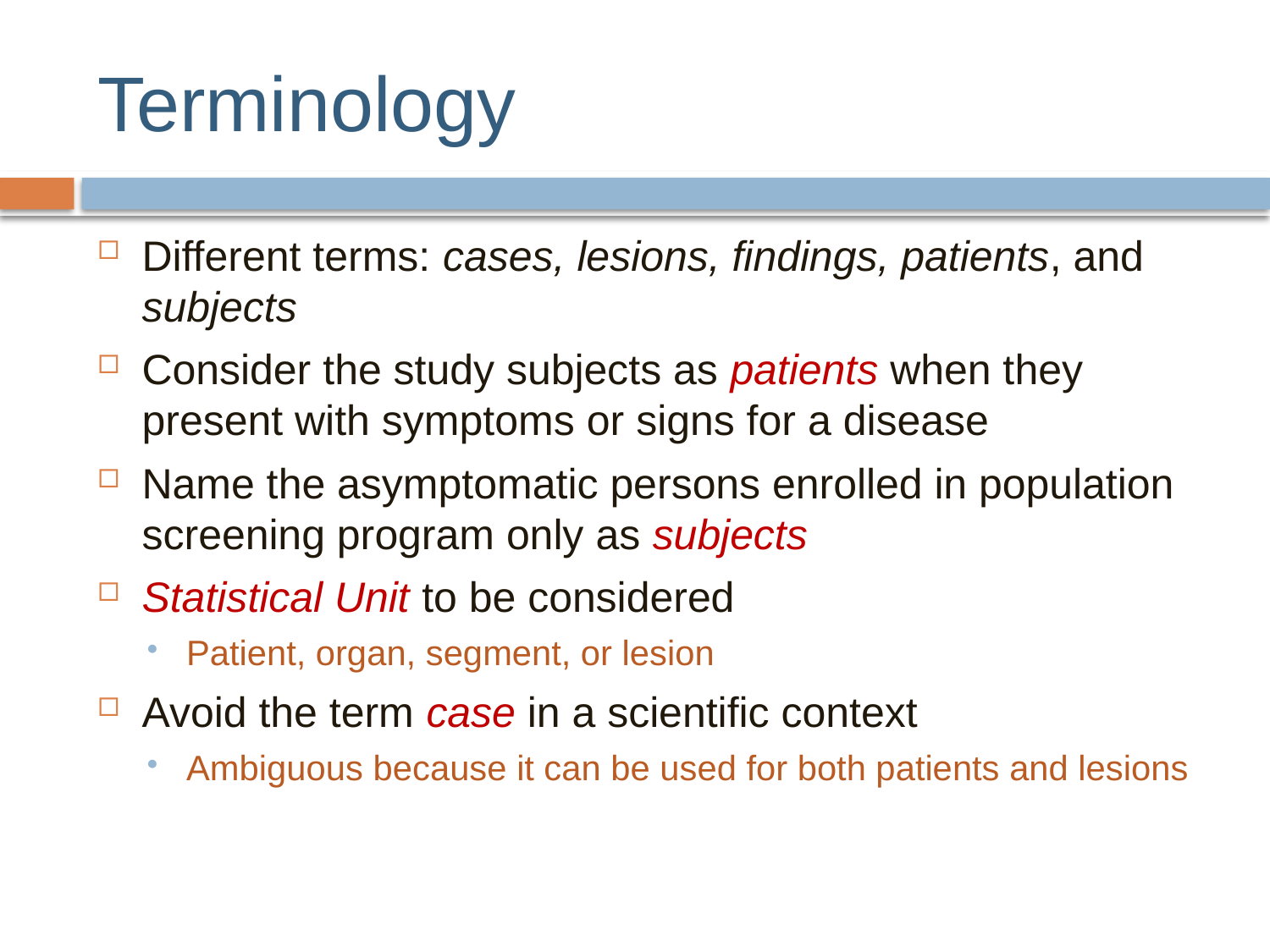

# Terminology
Different terms: cases, lesions, findings, patients, and subjects
Consider the study subjects as patients when they present with symptoms or signs for a disease
Name the asymptomatic persons enrolled in population screening program only as subjects
Statistical Unit to be considered
Patient, organ, segment, or lesion
Avoid the term case in a scientific context
Ambiguous because it can be used for both patients and lesions